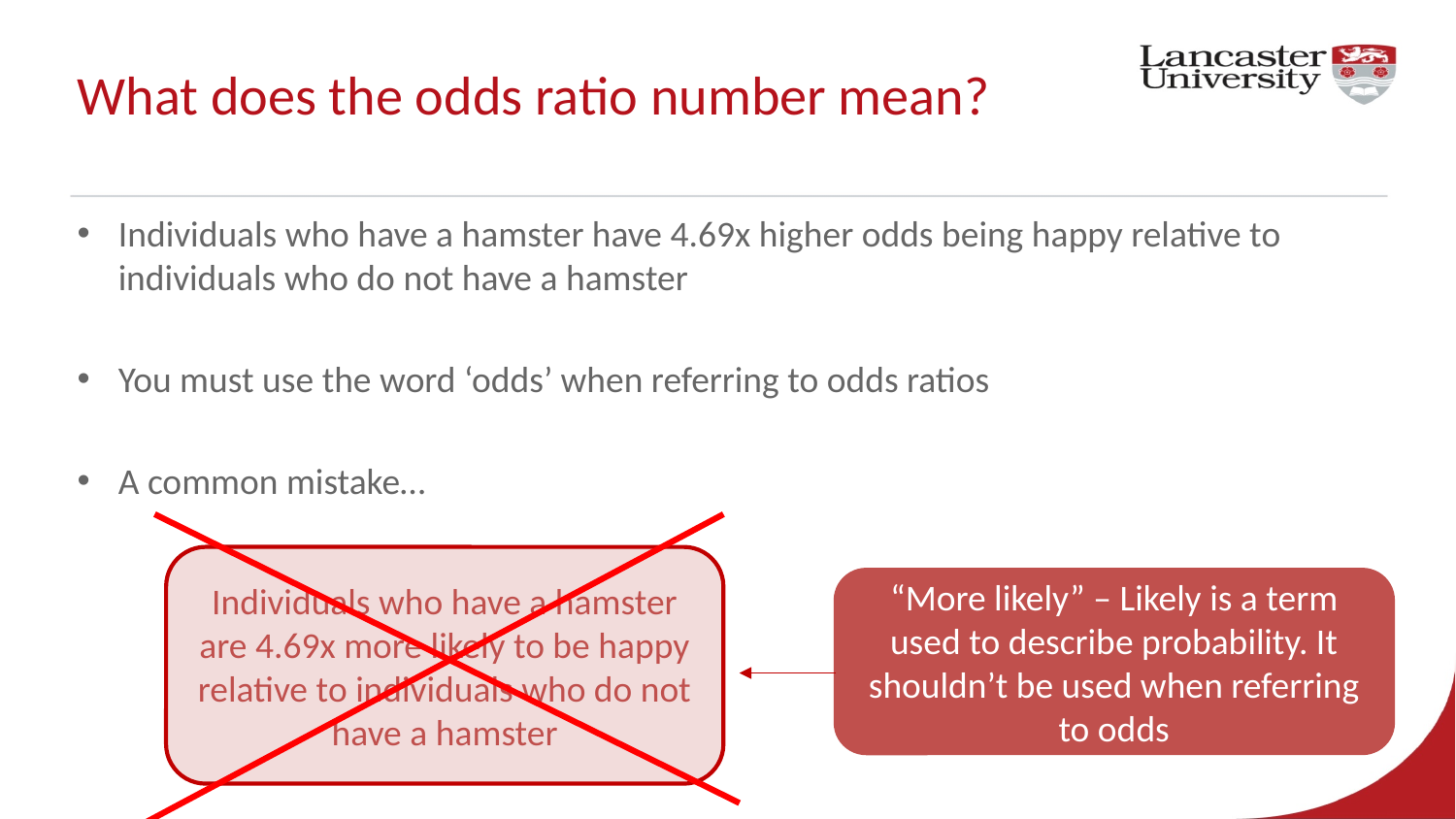

# What does the odds ratio number mean?
Individuals who have a hamster have 4.69x higher odds being happy relative to individuals who do not have a hamster

You must use the word ‘odds’ when referring to odds ratios

A common mistake…

Individuals who have a hamster are 4.69x more likely to be happy relative to individuals who do not have a hamster
“More likely” – Likely is a term used to describe probability. It shouldn’t be used when referring to odds